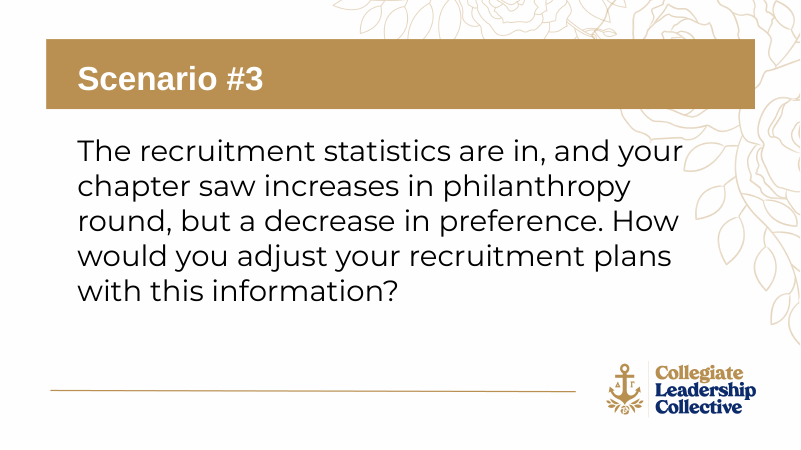

Scenario #3
The recruitment statistics are in, and your chapter saw increases in philanthropy round, but a decrease in preference. How would you adjust your recruitment plans with this information?